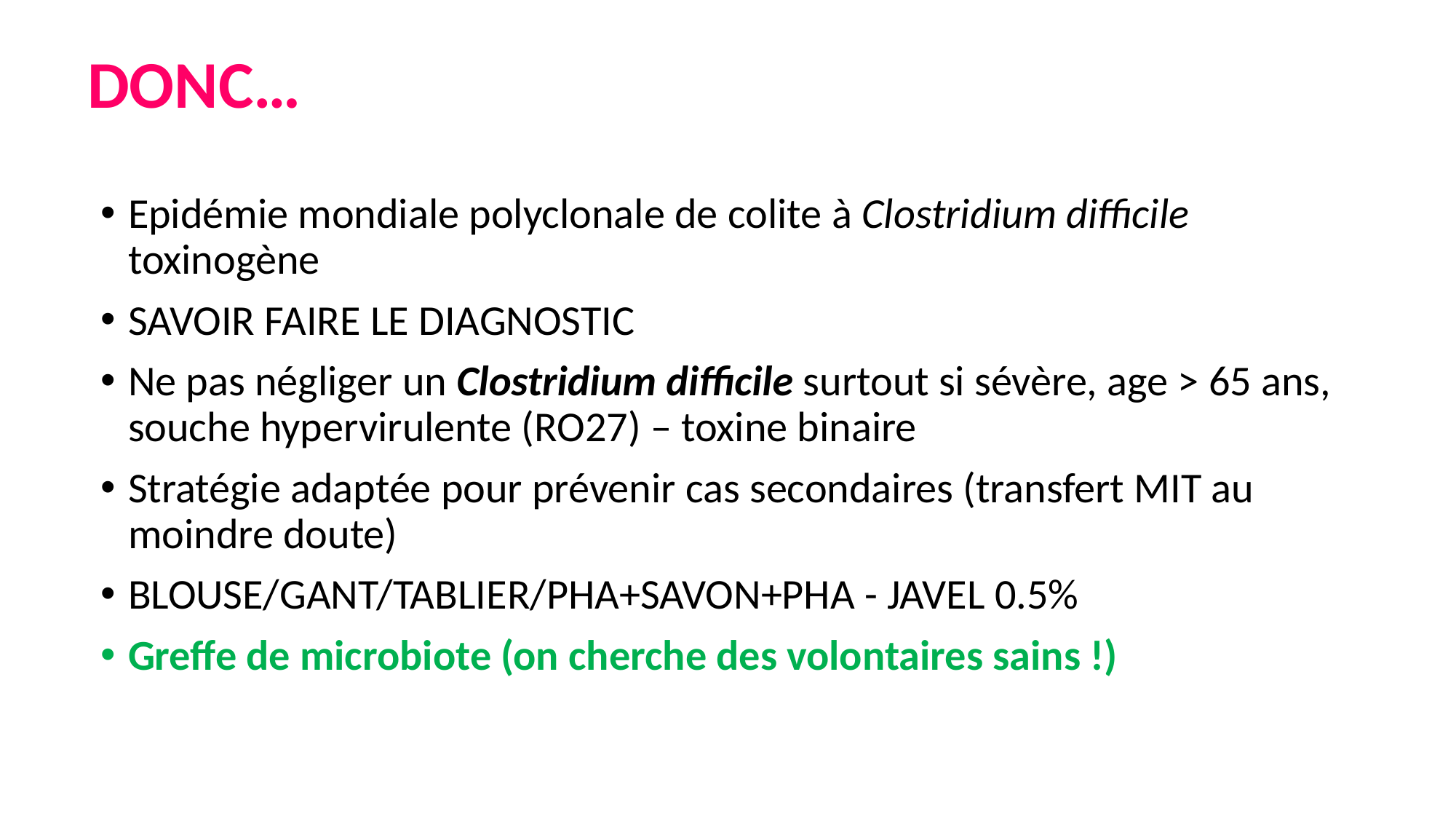

# DONC…
Epidémie mondiale polyclonale de colite à Clostridium difficile toxinogène
SAVOIR FAIRE LE DIAGNOSTIC
Ne pas négliger un Clostridium difficile surtout si sévère, age > 65 ans, souche hypervirulente (RO27) – toxine binaire
Stratégie adaptée pour prévenir cas secondaires (transfert MIT au moindre doute)
BLOUSE/GANT/TABLIER/PHA+SAVON+PHA - JAVEL 0.5%
Greffe de microbiote (on cherche des volontaires sains !)